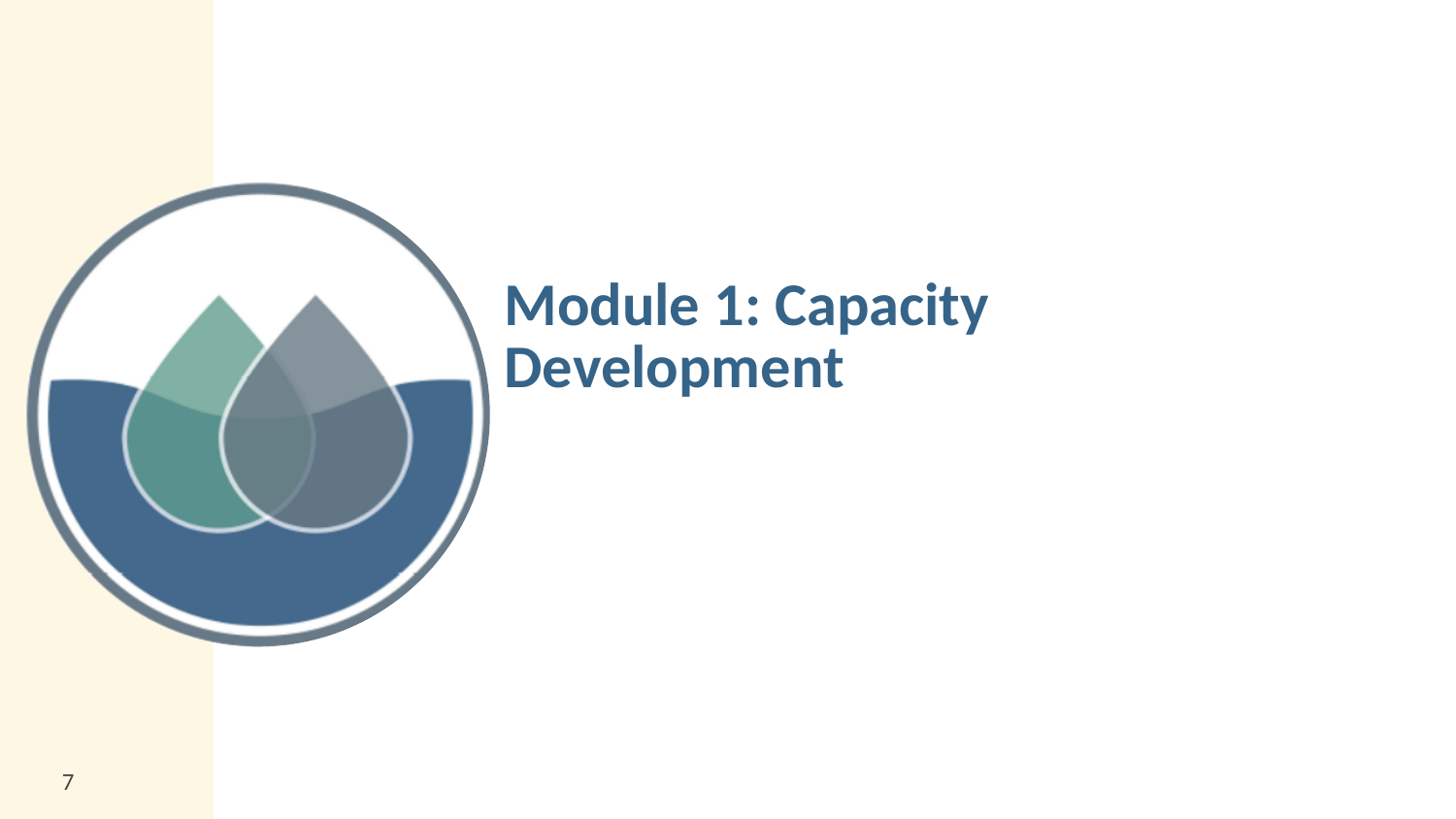

# Module 1: Capacity Development

7
7